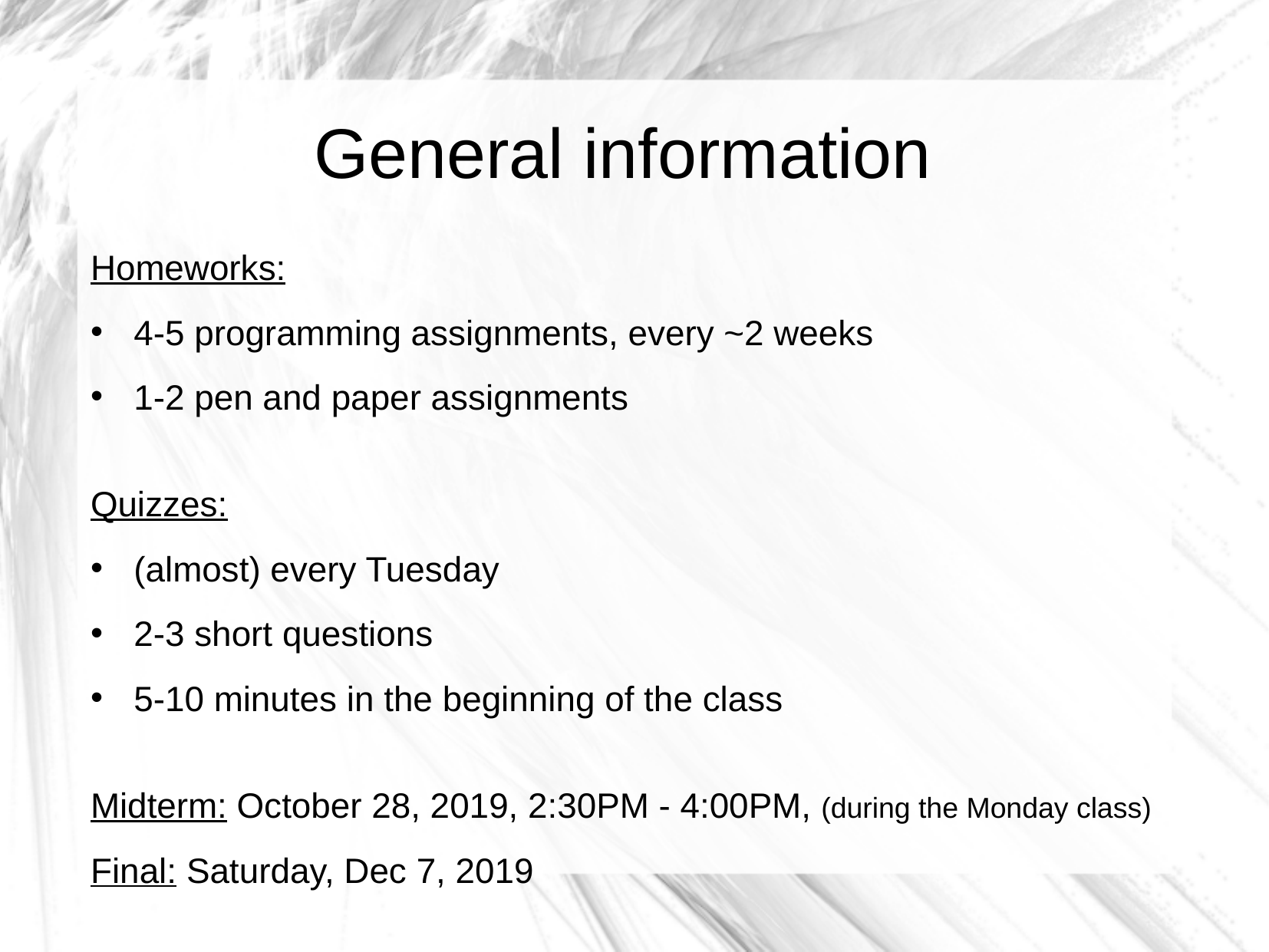

General information
Homeworks:
4-5 programming assignments, every ~2 weeks
1-2 pen and paper assignments
Quizzes:
(almost) every Tuesday
2-3 short questions
5-10 minutes in the beginning of the class
Midterm: October 28, 2019, 2:30PM - 4:00PM, (during the Monday class)
Final: Saturday, Dec 7, 2019